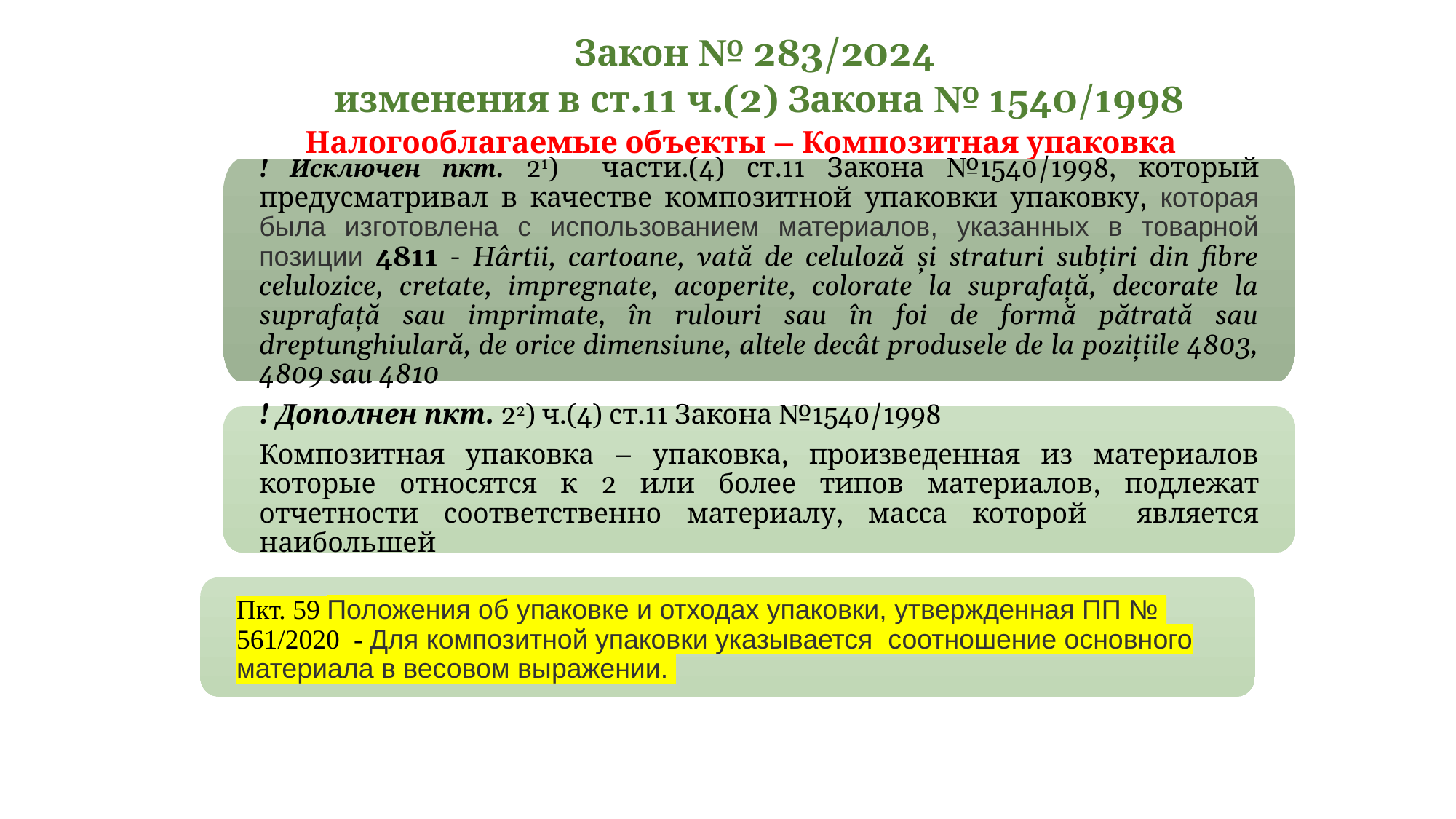

# Закон № 283/2024 изменения в ст.11 ч.(2) Закона № 1540/1998
Налогооблагаемые объекты – Композитная упаковка

! Исключен пкт. 21)  части.(4) ст.11 Закона №1540/1998, который предусматривал в качестве композитной упаковки упаковку, которая была изготовлена с использованием материалов, указанных в товарной позиции 4811 - Hârtii, cartoane, vată de celuloză şi straturi subţiri din fibre celulozice, cretate, impregnate, acoperite, colorate la suprafaţă, decorate la suprafaţă sau imprimate, în rulouri sau în foi de formă pătrată sau dreptunghiulară, de orice dimensiune, altele decât produsele de la poziţiile 4803, 4809 sau 4810

! Дополнен пкт. 22) ч.(4) ст.11 Закона №1540/1998
Композитная упаковка – упаковка, произведенная из материалов которые относятся к 2 или более типов материалов, подлежат отчетности соответственно материалу, масса которой  является наибольшей

Пкт. 59 Положения об упаковке и отходах упаковки, утвержденная ПП №  561/2020  - Для композитной упаковки указывается  соотношение основного материала в весовом выражении.